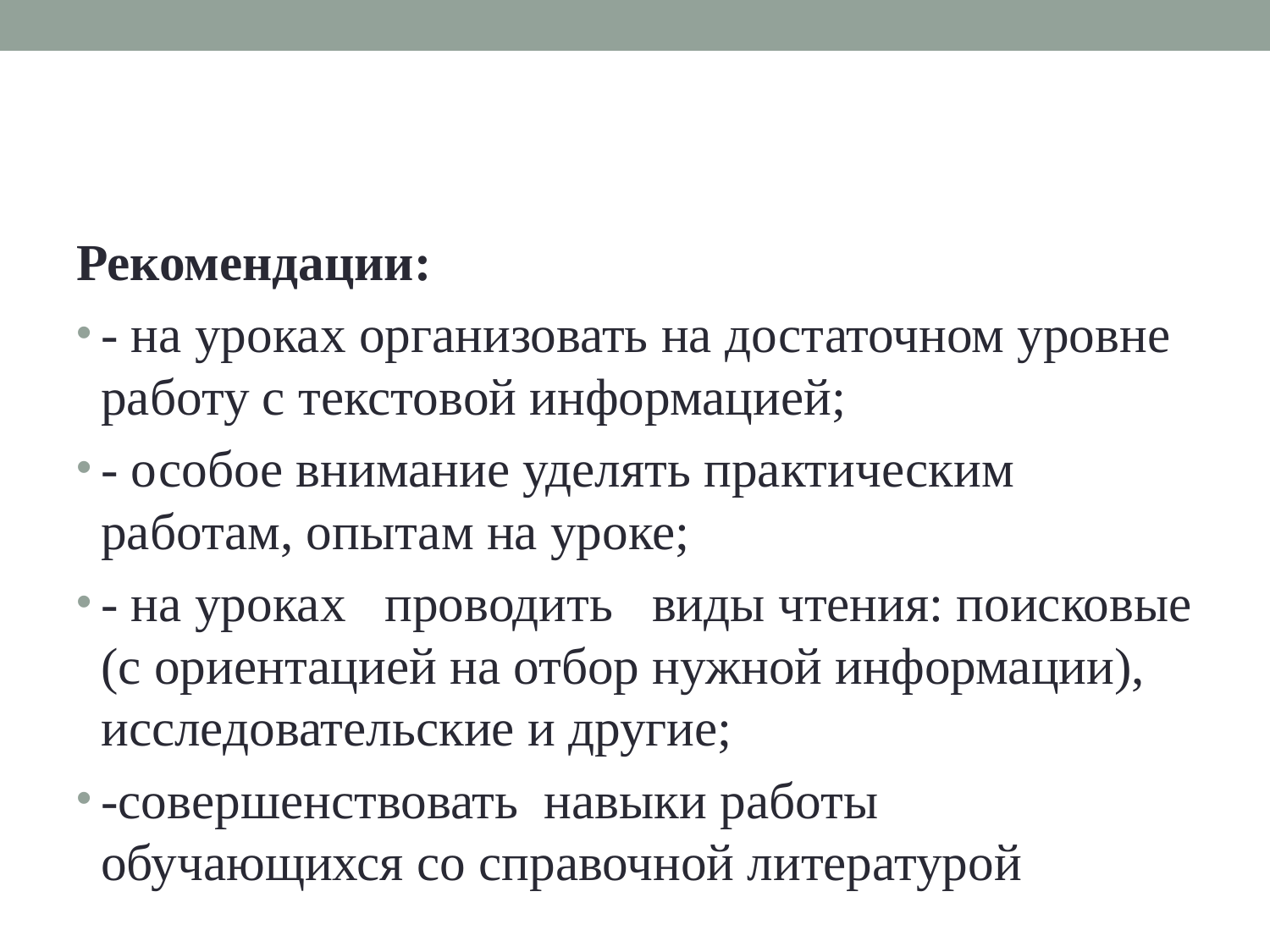

#
Рекомендации:
- на уроках организовать на достаточном уровне  работу с текстовой информацией;
- особое внимание уделять практическим работам, опытам на уроке;
- на уроках   проводить   виды чтения: поисковые (с ориентацией на отбор нужной информации), исследовательские и другие;
-совершенствовать  навыки работы обучающихся со справочной литературой